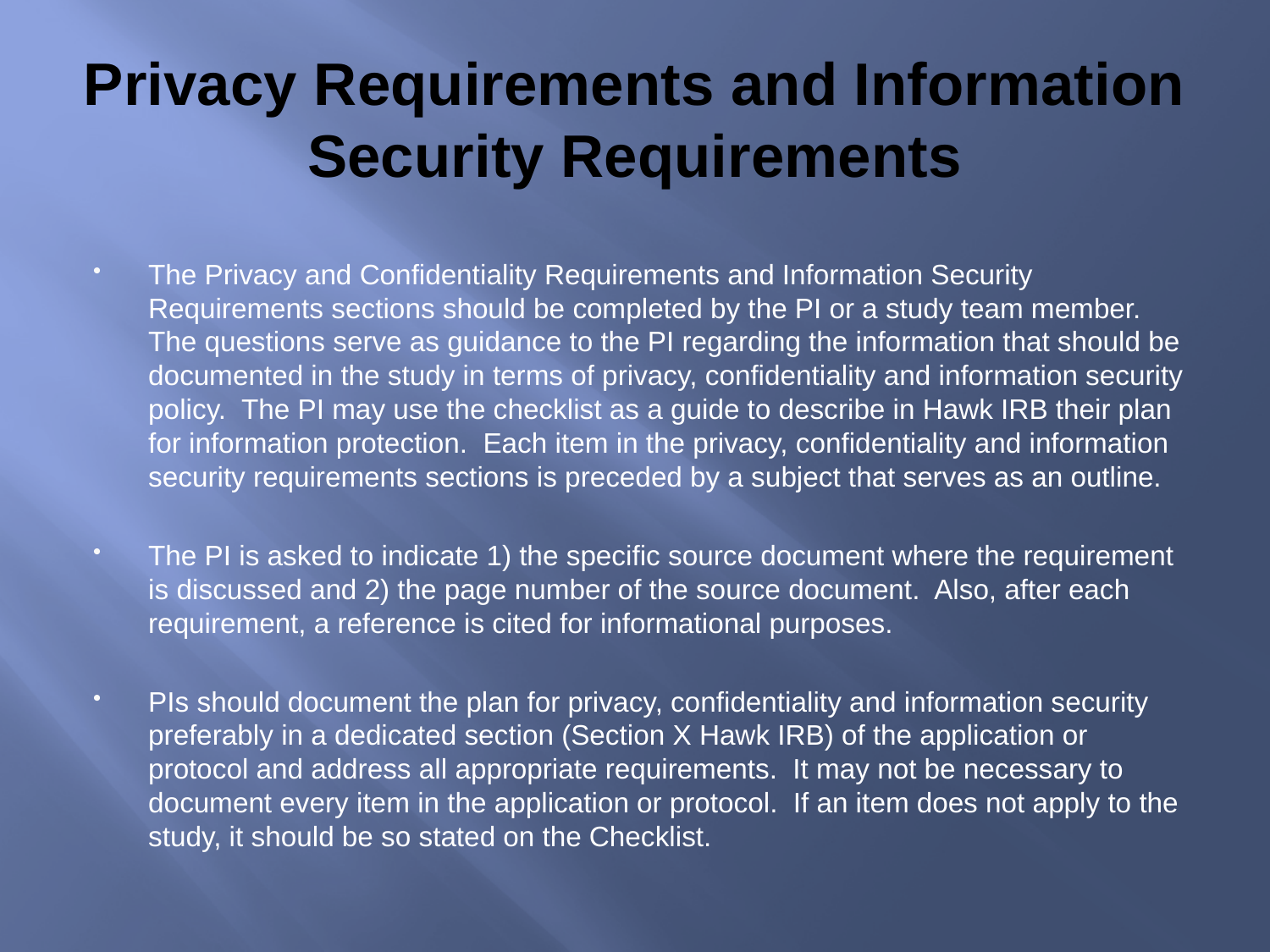

# Privacy Requirements and Information Security Requirements

The Privacy and Confidentiality Requirements and Information Security Requirements sections should be completed by the PI or a study team member.  The questions serve as guidance to the PI regarding the information that should be documented in the study in terms of privacy, confidentiality and information security policy.  The PI may use the checklist as a guide to describe in Hawk IRB their plan for information protection.  Each item in the privacy, confidentiality and information security requirements sections is preceded by a subject that serves as an outline.

The PI is asked to indicate 1) the specific source document where the requirement is discussed and 2) the page number of the source document.  Also, after each requirement, a reference is cited for informational purposes.

PIs should document the plan for privacy, confidentiality and information security preferably in a dedicated section (Section X Hawk IRB) of the application or protocol and address all appropriate requirements.  It may not be necessary to document every item in the application or protocol.  If an item does not apply to the study, it should be so stated on the Checklist.